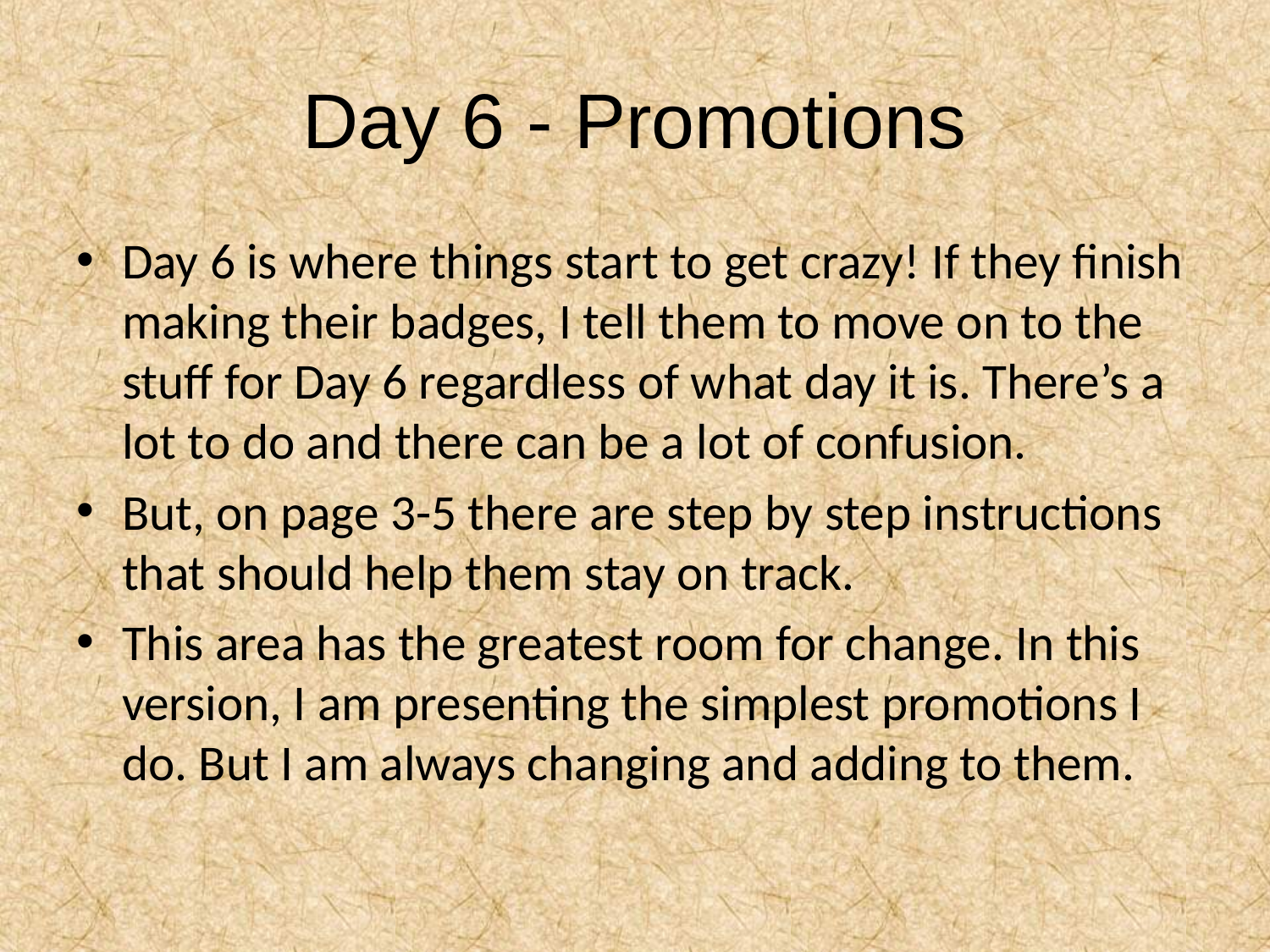

# Day 6 - Promotions
Day 6 is where things start to get crazy! If they finish making their badges, I tell them to move on to the stuff for Day 6 regardless of what day it is. There’s a lot to do and there can be a lot of confusion.
But, on page 3-5 there are step by step instructions that should help them stay on track.
This area has the greatest room for change. In this version, I am presenting the simplest promotions I do. But I am always changing and adding to them.